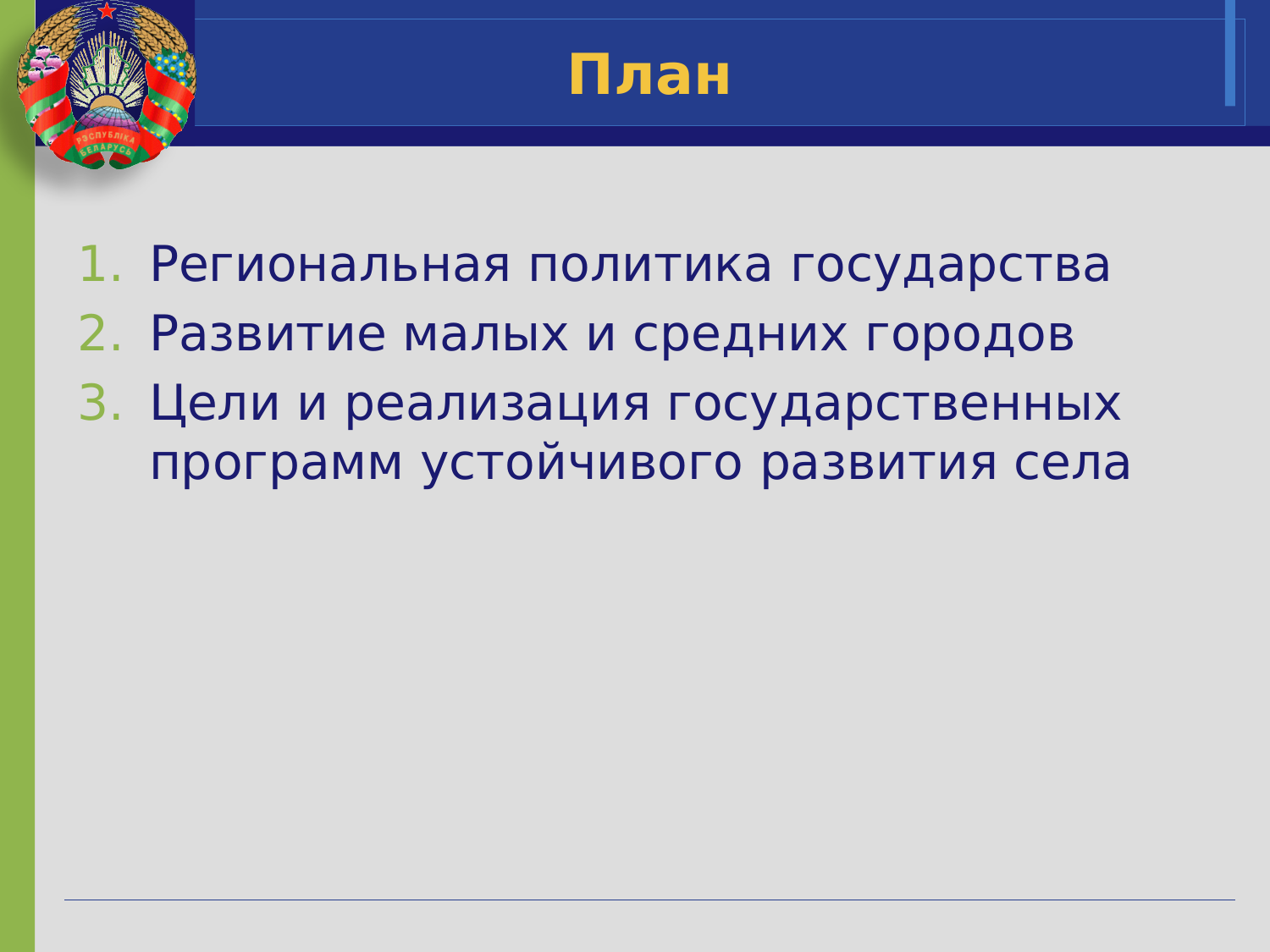

# План
Региональная политика государства
Развитие малых и средних городов
Цели и реализация государственных программ устойчивого развития села